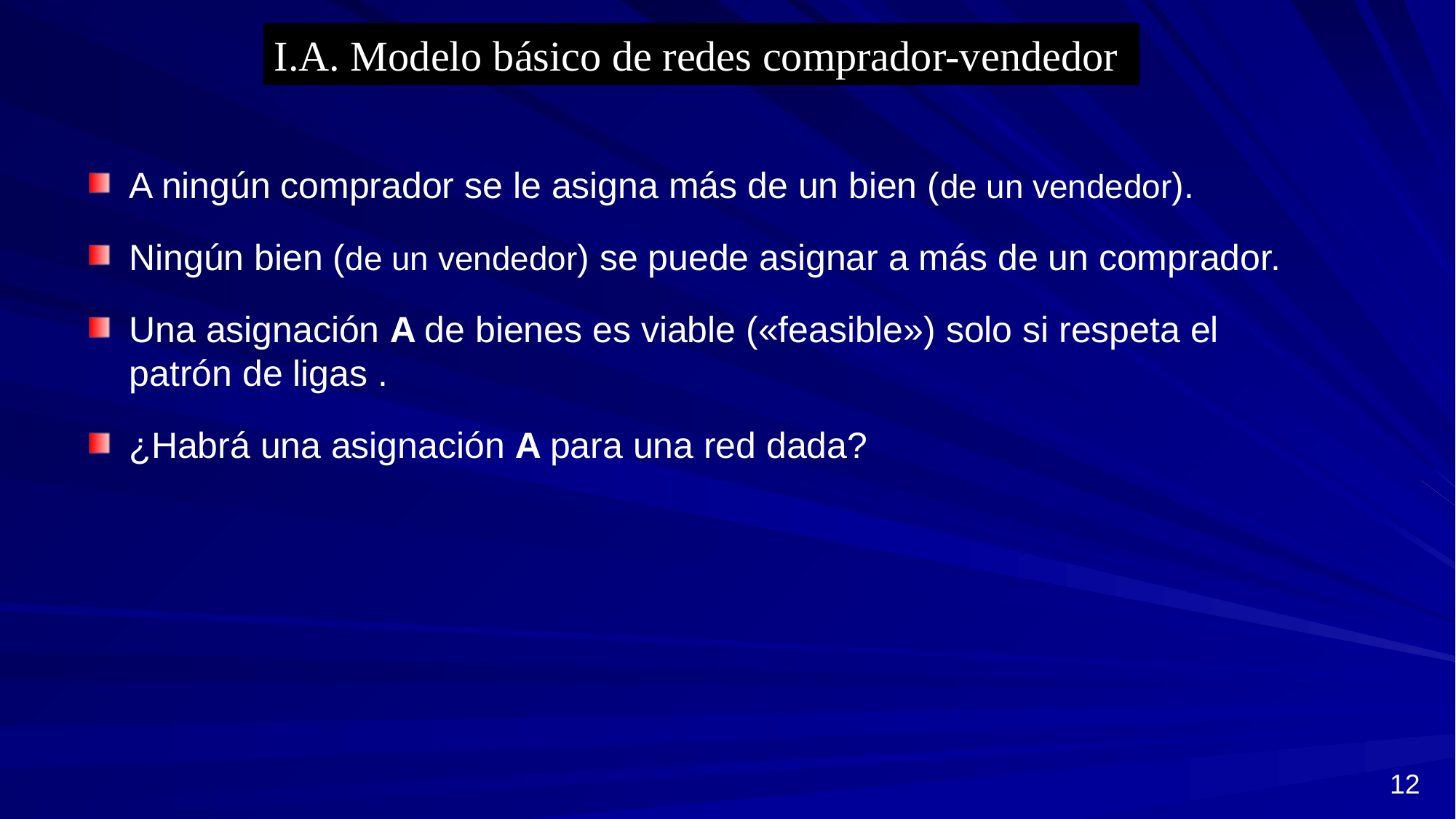

I.A. Modelo básico de redes comprador-vendedor
A ningún comprador se le asigna más de un bien (de un vendedor).

Ningún bien (de un vendedor) se puede asignar a más de un comprador.

Una asignación A de bienes es viable («feasible») solo si respeta el patrón de ligas .

¿Habrá una asignación A para una red dada?
12